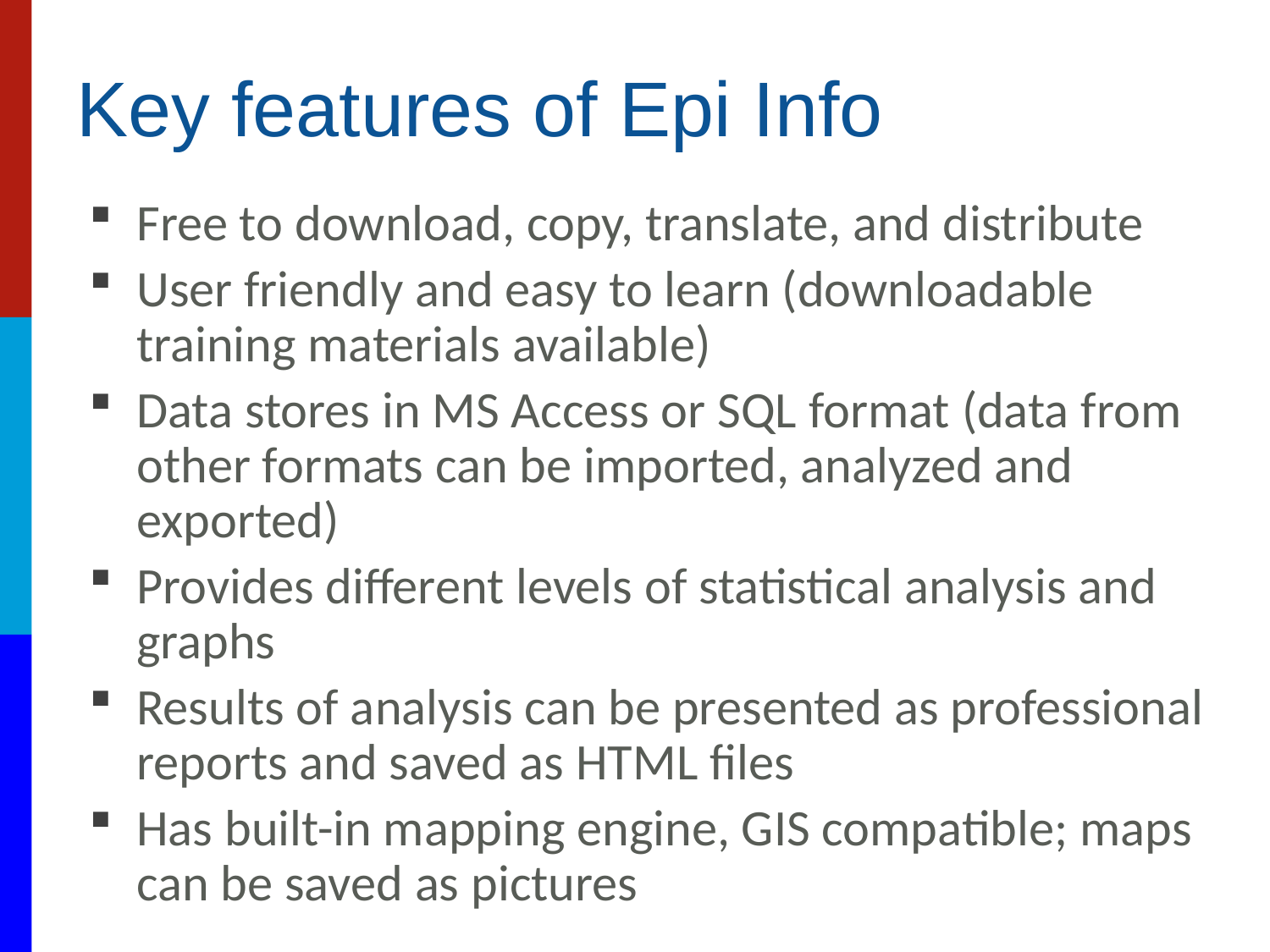

# Key features of Epi Info
Free to download, copy, translate, and distribute
User friendly and easy to learn (downloadable training materials available)
Data stores in MS Access or SQL format (data from other formats can be imported, analyzed and exported)
Provides different levels of statistical analysis and graphs
Results of analysis can be presented as professional reports and saved as HTML files
Has built-in mapping engine, GIS compatible; maps can be saved as pictures